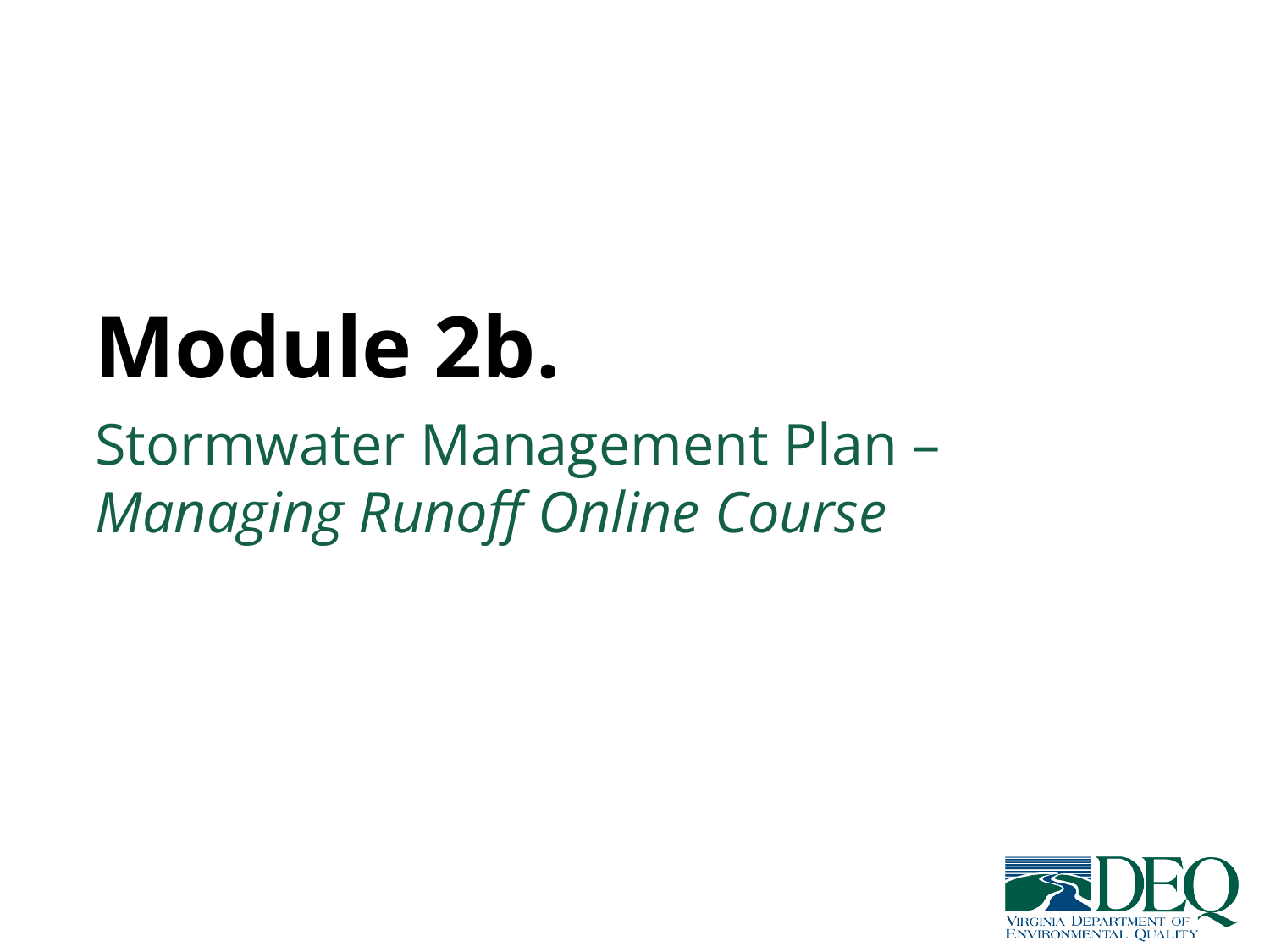

# Module 2b.
Stormwater Management Plan – Managing Runoff Online Course